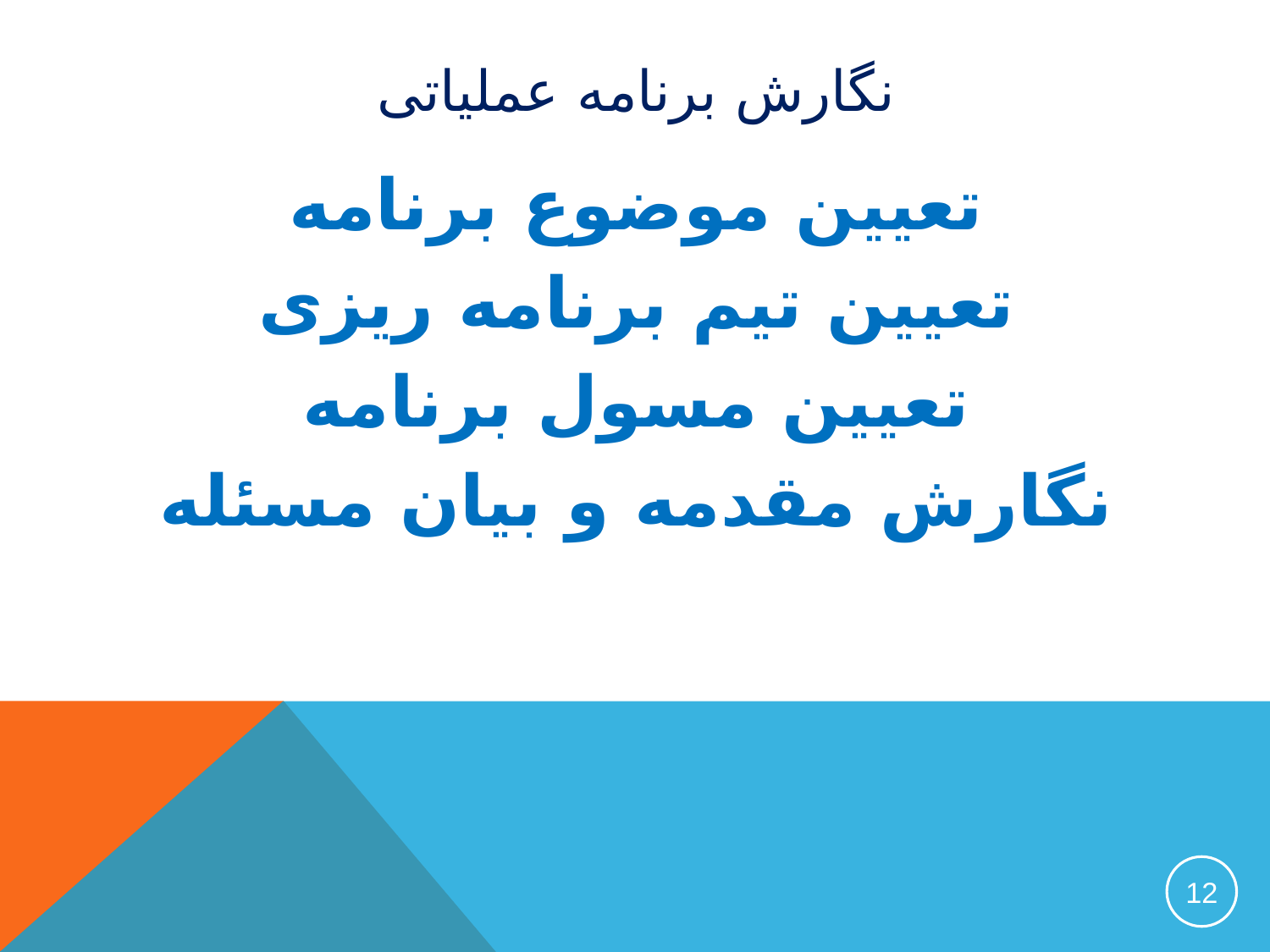

# نگارش برنامه عملیاتی
تعیین موضوع برنامه
تعیین تیم برنامه ریزی
تعیین مسول برنامه
نگارش مقدمه و بيان مسئله
12